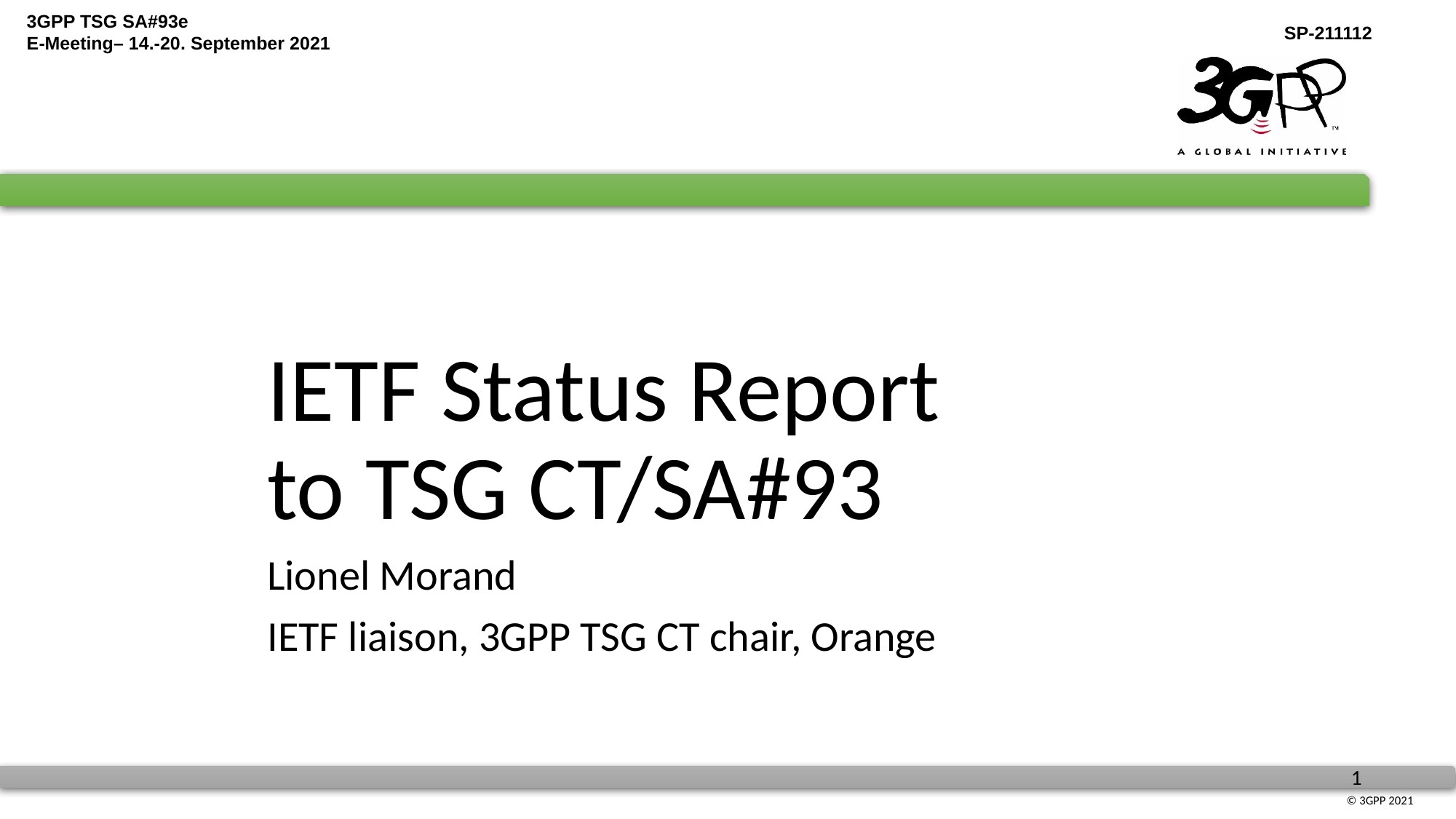

# IETF Status Report to TSG CT/SA#93
Lionel Morand
IETF liaison, 3GPP TSG CT chair, Orange